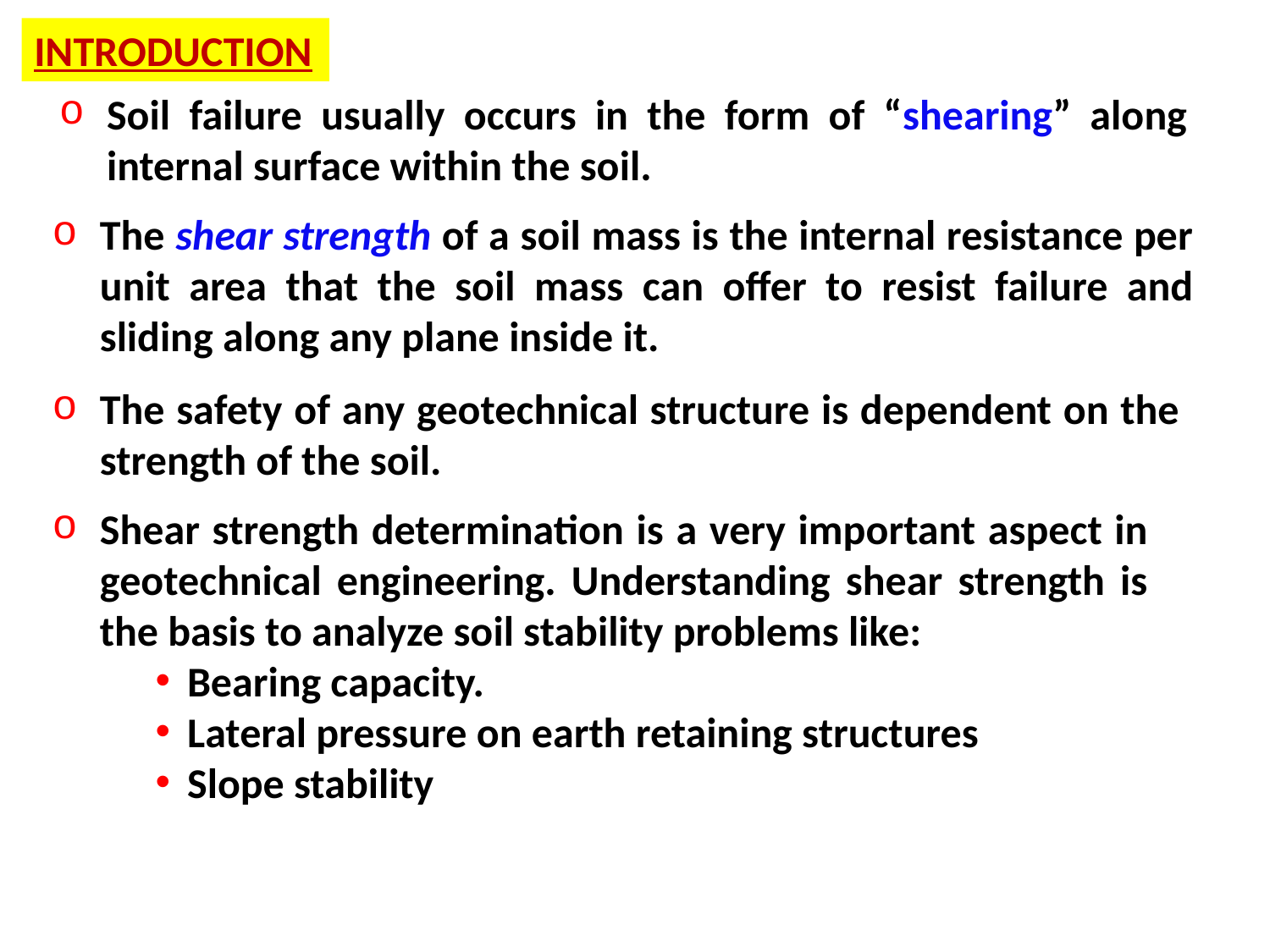

INTRODUCTION
Soil failure usually occurs in the form of “shearing” along internal surface within the soil.
The shear strength of a soil mass is the internal resistance per unit area that the soil mass can offer to resist failure and sliding along any plane inside it.
The safety of any geotechnical structure is dependent on the strength of the soil.
Shear strength determination is a very important aspect in geotechnical engineering. Understanding shear strength is the basis to analyze soil stability problems like:
Bearing capacity.
Lateral pressure on earth retaining structures
Slope stability